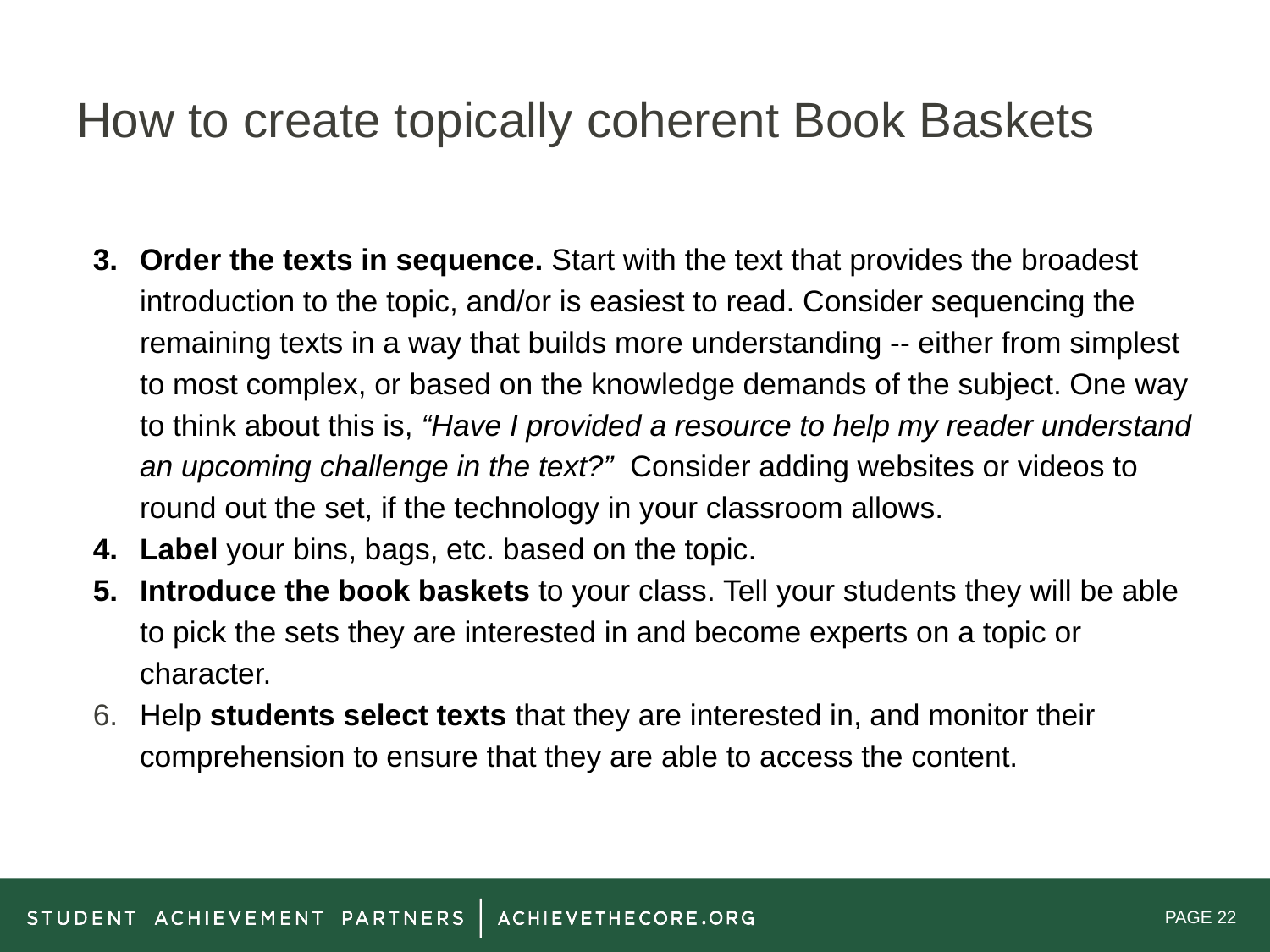

# How to create topically coherent Book Baskets
Order the texts in sequence. Start with the text that provides the broadest introduction to the topic, and/or is easiest to read. Consider sequencing the remaining texts in a way that builds more understanding -- either from simplest to most complex, or based on the knowledge demands of the subject. One way to think about this is, “Have I provided a resource to help my reader understand an upcoming challenge in the text?”  Consider adding websites or videos to round out the set, if the technology in your classroom allows.
Label your bins, bags, etc. based on the topic.
Introduce the book baskets to your class. Tell your students they will be able to pick the sets they are interested in and become experts on a topic or character.
Help students select texts that they are interested in, and monitor their comprehension to ensure that they are able to access the content.